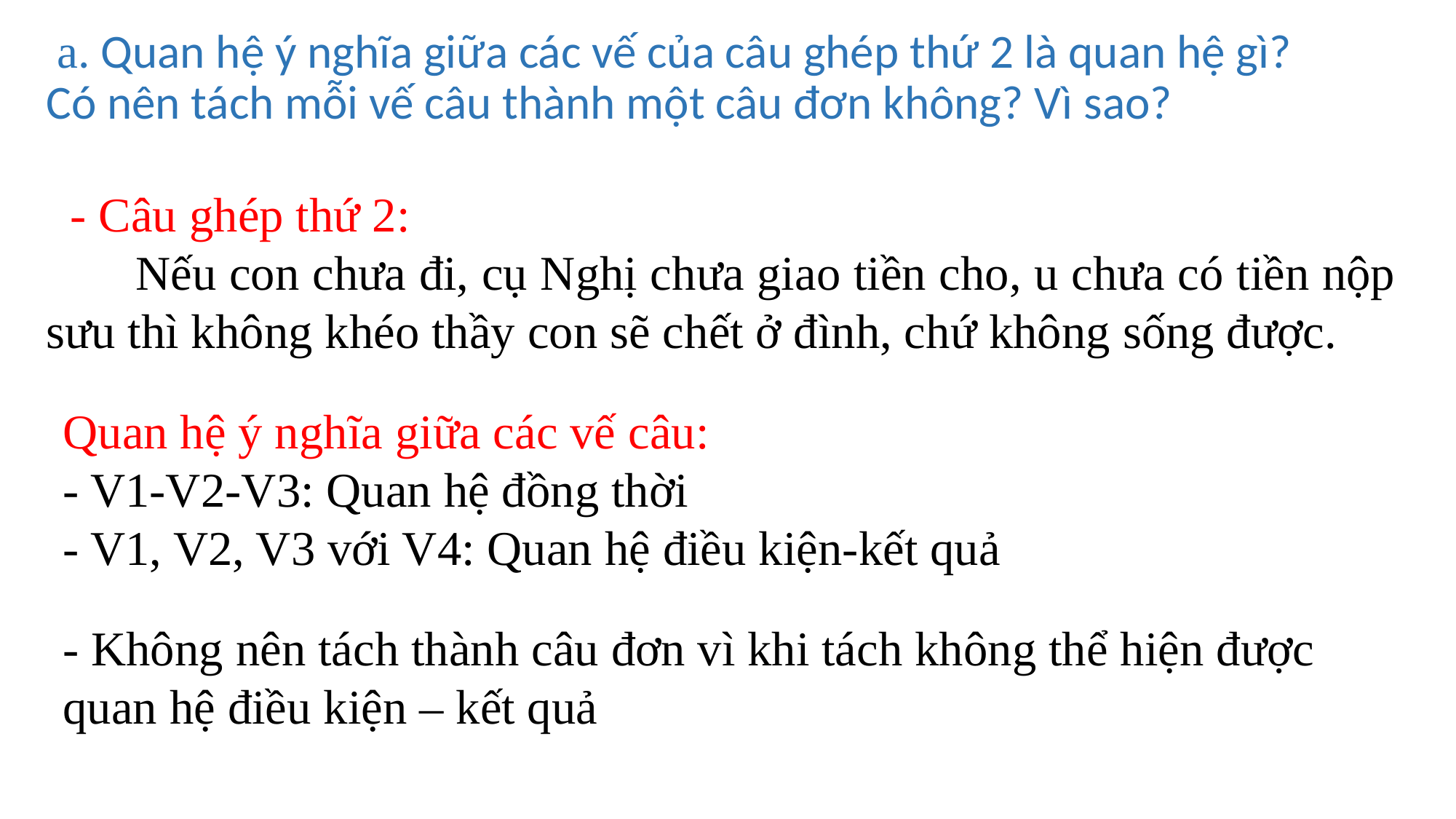

# a. Quan hệ ý nghĩa giữa các vế của câu ghép thứ 2 là quan hệ gì? Có nên tách mỗi vế câu thành một câu đơn không? Vì sao?
  - Câu ghép thứ 2:
       Nếu con chưa đi, cụ Nghị chưa giao tiền cho, u chưa có tiền nộp sưu thì không khéo thầy con sẽ chết ở đình, chứ không sống được.
Quan hệ ý nghĩa giữa các vế câu:
- V1-V2-V3: Quan hệ đồng thời
- V1, V2, V3 với V4: Quan hệ điều kiện-kết quả
- Không nên tách thành câu đơn vì khi tách không thể hiện được quan hệ điều kiện – kết quả